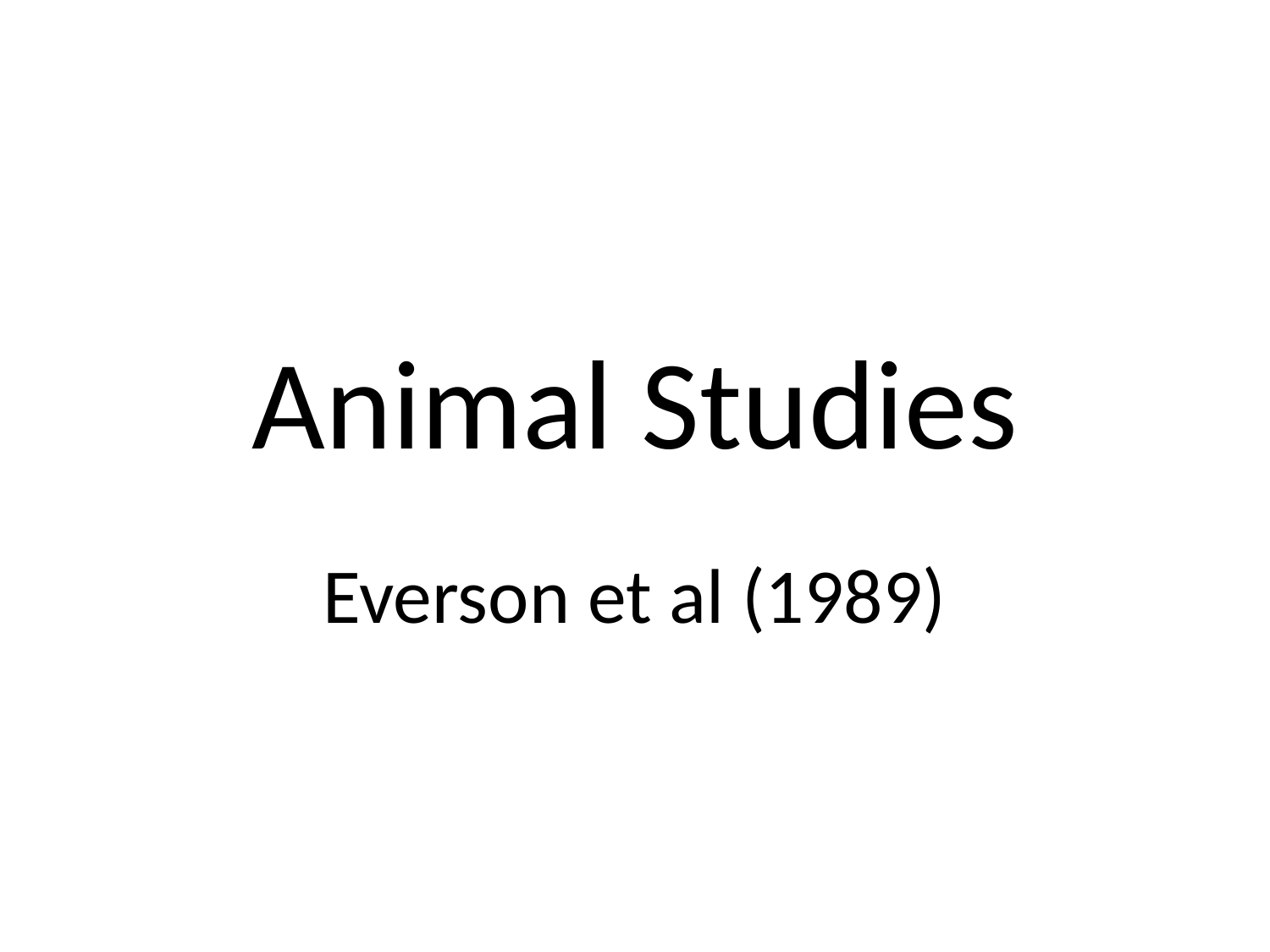

# Animal Studies
Everson et al (1989)